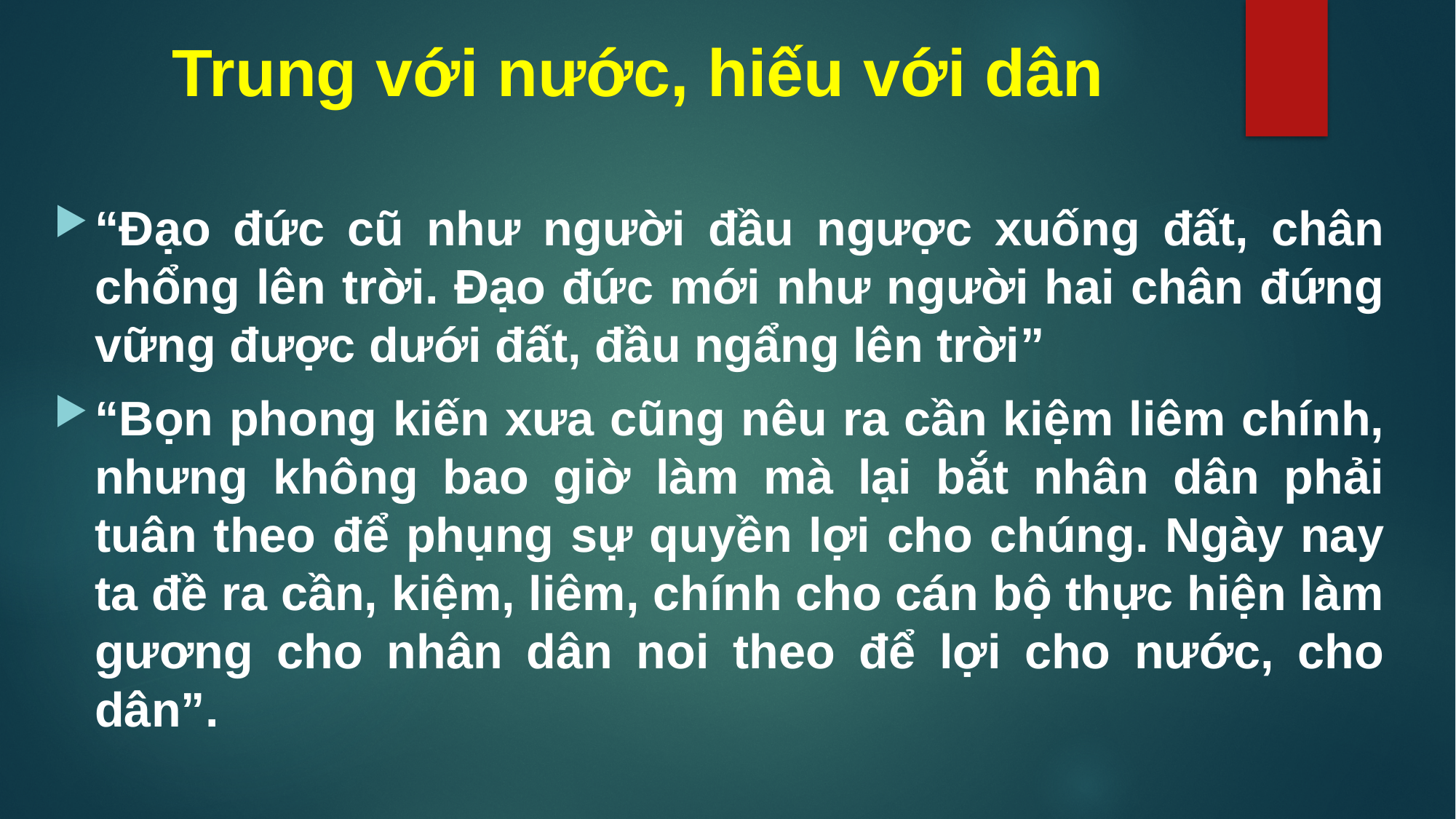

# Trung với nước, hiếu với dân
“Đạo đức cũ như người đầu ngược xuống đất, chân chổng lên trời. Đạo đức mới như người hai chân đứng vững được dưới đất, đầu ngẩng lên trời”
“Bọn phong kiến xưa cũng nêu ra cần kiệm liêm chính, nhưng không bao giờ làm mà lại bắt nhân dân phải tuân theo để phụng sự quyền lợi cho chúng. Ngày nay ta đề ra cần, kiệm, liêm, chính cho cán bộ thực hiện làm gương cho nhân dân noi theo để lợi cho nước, cho dân”.